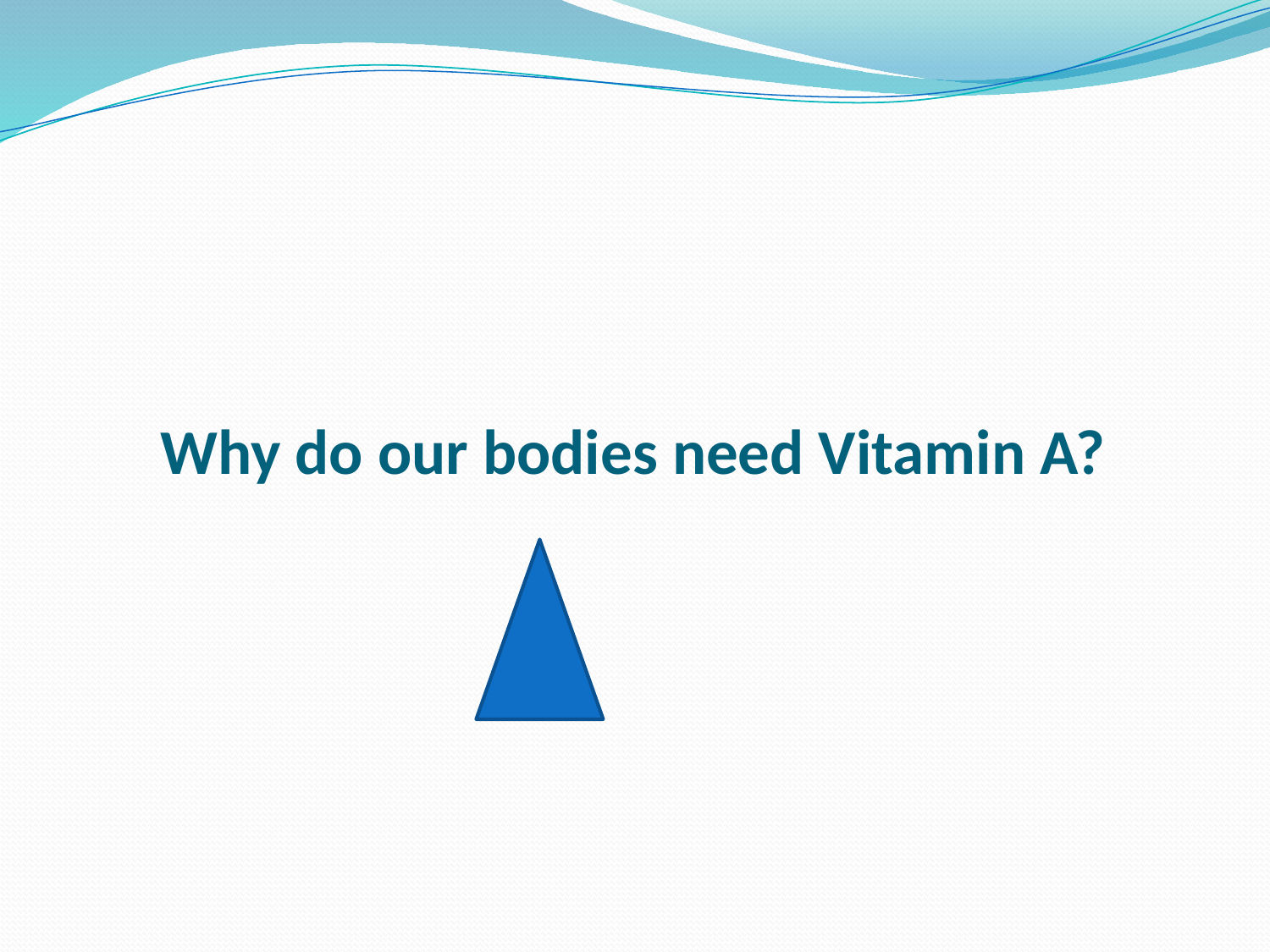

# Why do our bodies need Vitamin A?